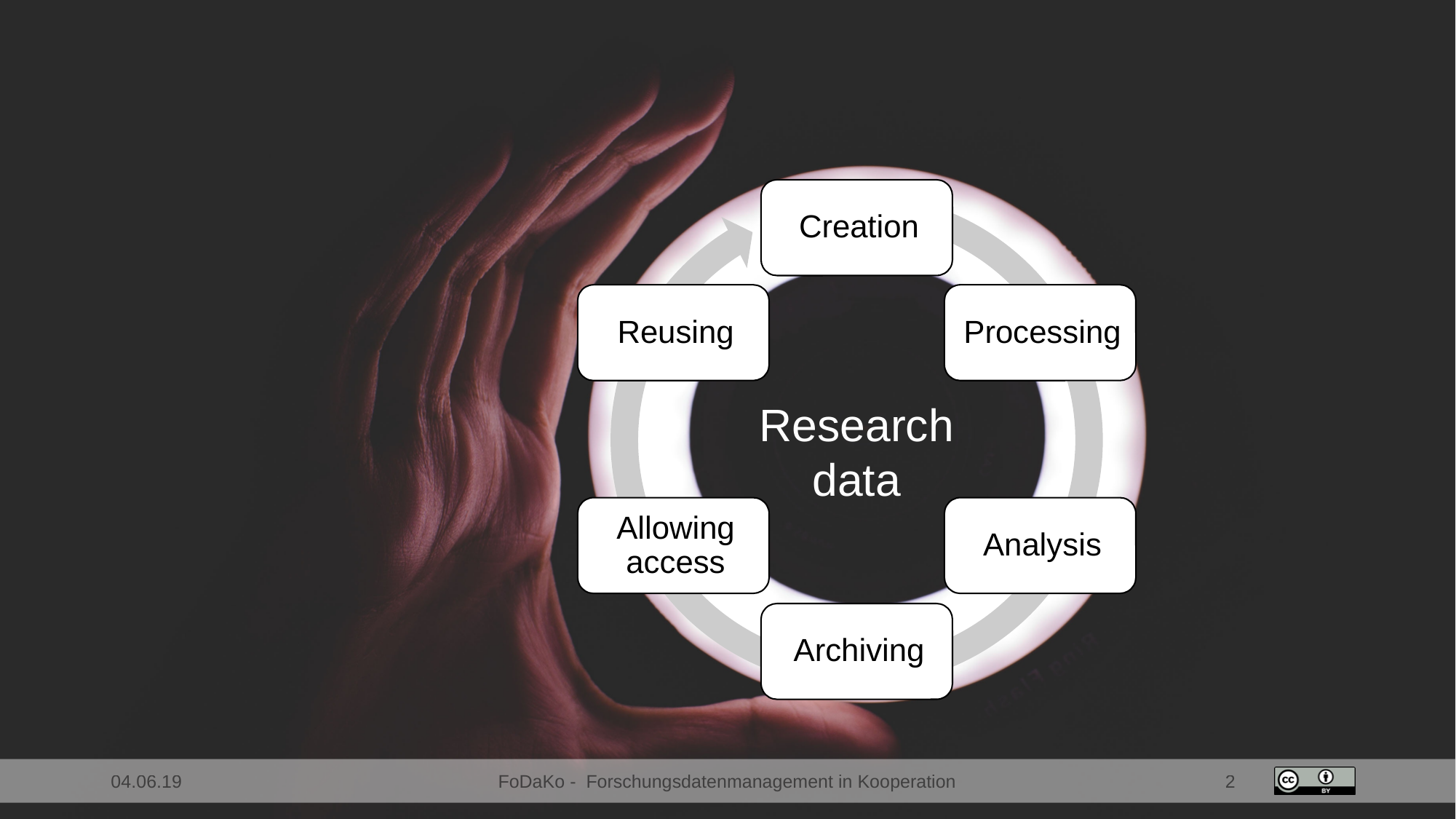

#
Creation
Processing
Analysis
Archiving
Allowing access
Reusing
Research data
04.06.19
FoDaKo -  Forschungsdatenmanagement in Kooperation
2